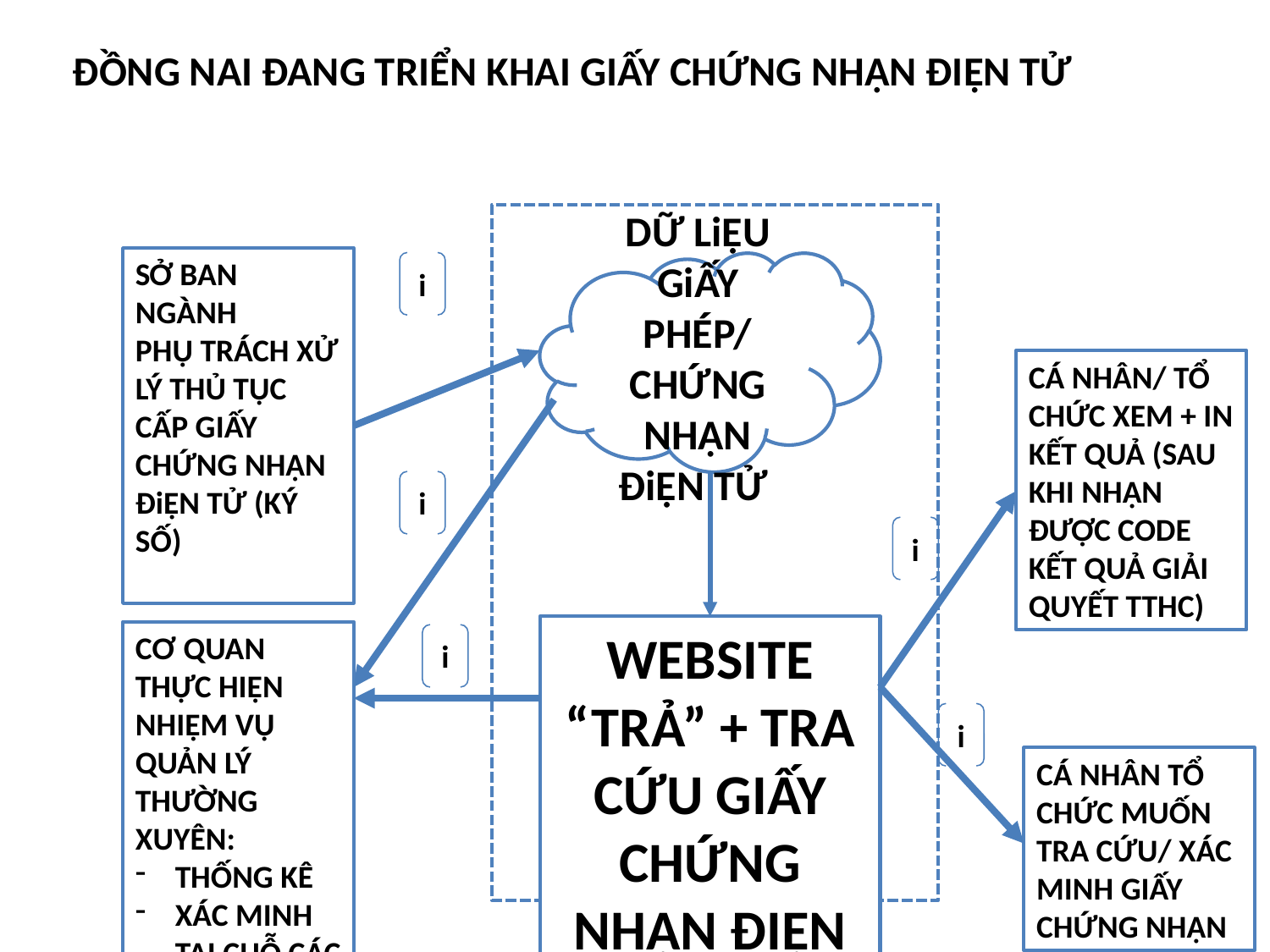

# ĐỒNG NAI ĐANG TRIỂN KHAI GIẤY CHỨNG NHẬN ĐIỆN TỬ

SỞ BAN NGÀNH
PHỤ TRÁCH XỬ LÝ THỦ TỤC CẤP GIẤY CHỨNG NHẬN  ĐiỆN TỬ (KÝ SỐ)

DỮ LiỆU GiẤY PHÉP/ CHỨNG NHẬN ĐiỆN TỬ
i
CÁ NHÂN/ TỔ CHỨC XEM + IN KẾT QUẢ (SAU KHI NHẬN ĐƯỢC CODE KẾT QUẢ GIẢI QUYẾT TTHC)
i
i
WEBSITE “TRẢ” + TRA CỨU GIẤY CHỨNG NHẬN ĐIỆN TỬ
CƠ QUAN THỰC HIỆN NHIỆM VỤ QUẢN LÝ THƯỜNG XUYÊN:
THỐNG KÊ
XÁC MINH TẠI CHỖ CÁC GIẤY CN
i
i
CÁ NHÂN TỔ CHỨC MUỐN TRA CỨU/ XÁC MINH GIẤY CHỨNG NHẬN